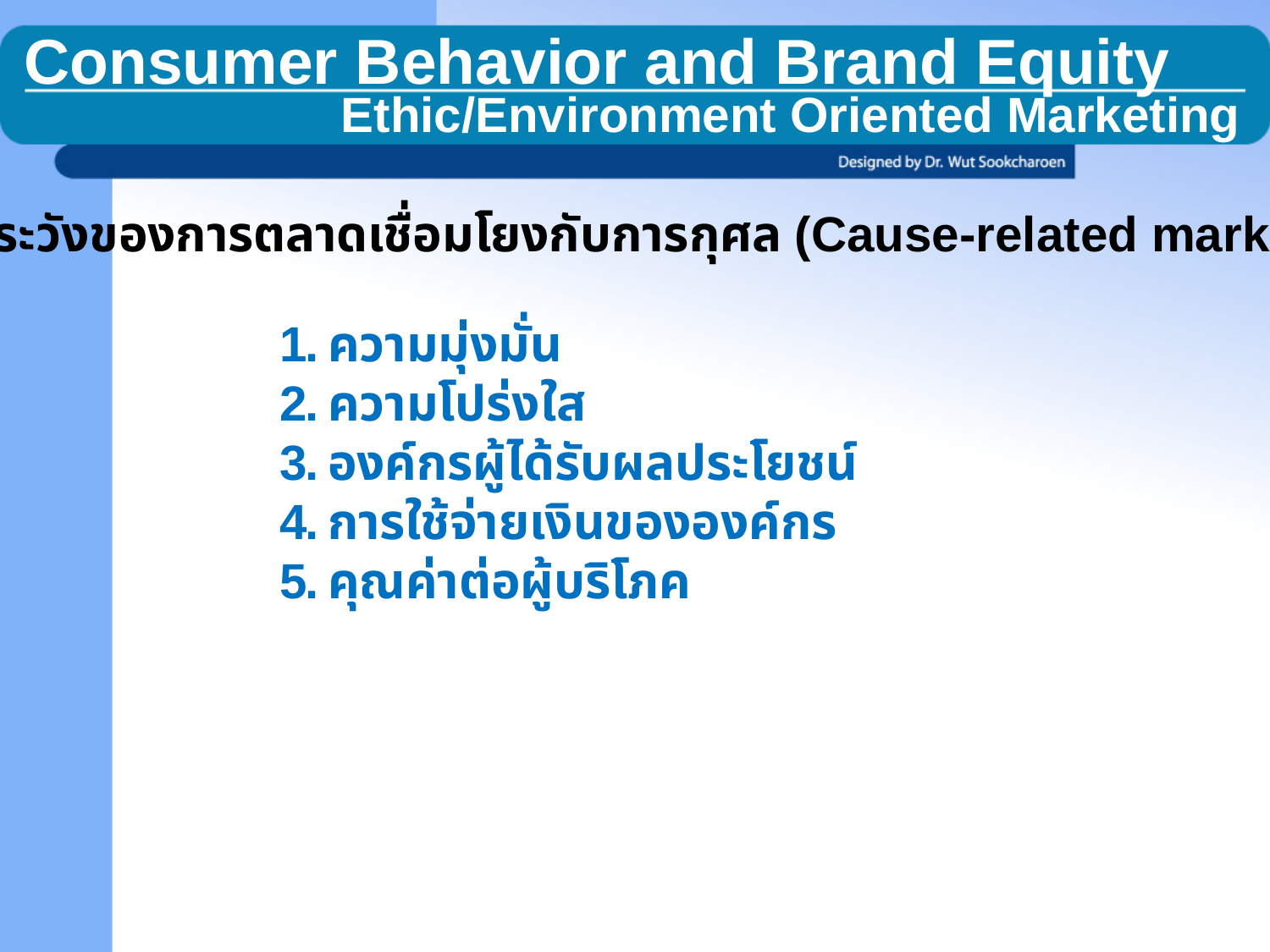

Consumer Behavior and Brand Equity
Ethic/Environment Oriented Marketing
ข้อพึงระวังของการตลาดเชื่อมโยงกับการกุศล (Cause-related marketing)
ความมุ่งมั่น
ความโปร่งใส
องค์กรผู้ได้รับผลประโยชน์
การใช้จ่ายเงินขององค์กร
คุณค่าต่อผู้บริโภค